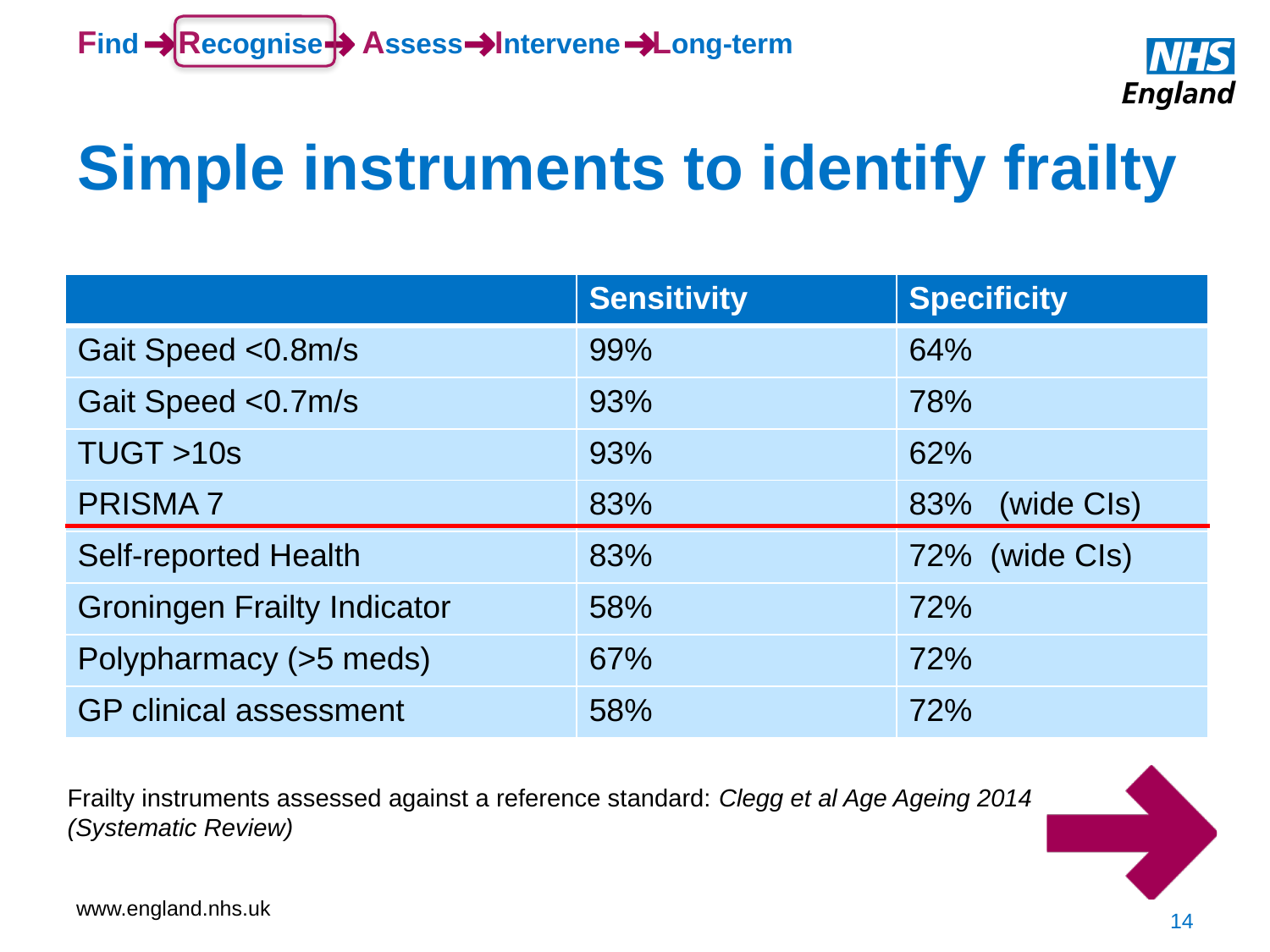

# Simple instruments to identify frailty
|  | Sensitivity | Specificity |
| --- | --- | --- |
| Gait Speed <0.8m/s | 99% | 64% |
| Gait Speed <0.7m/s | 93% | 78% |
| TUGT >10s | 93% | 62% |
| PRISMA 7 | 83% | 83% (wide CIs) |
| Self-reported Health | 83% | 72% (wide CIs) |
| Groningen Frailty Indicator | 58% | 72% |
| Polypharmacy (>5 meds) | 67% | 72% |
| GP clinical assessment | 58% | 72% |
Frailty instruments assessed against a reference standard: Clegg et al Age Ageing 2014
(Systematic Review)
14